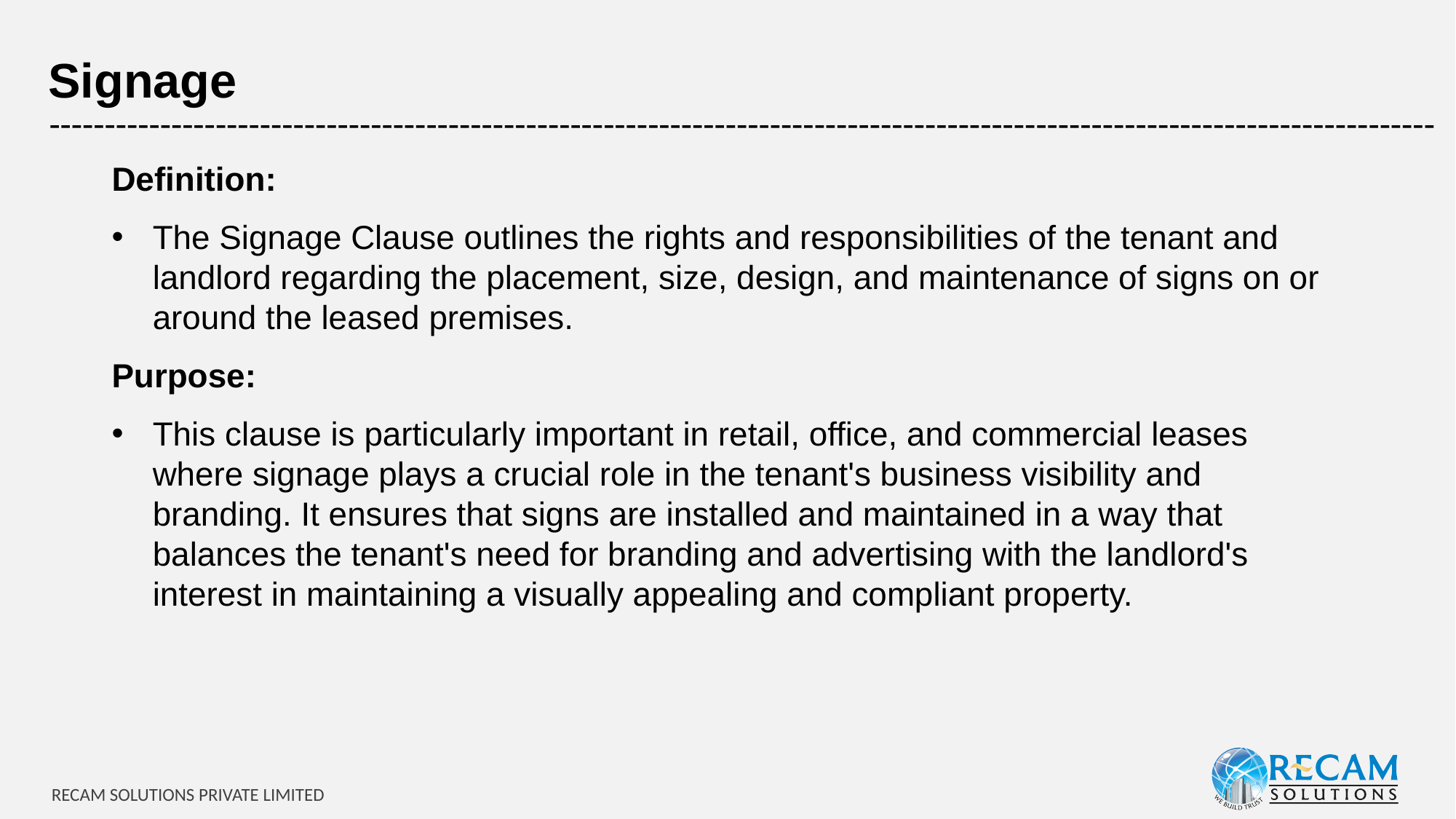

Signage
-----------------------------------------------------------------------------------------------------------------------------
Definition:
The Signage Clause outlines the rights and responsibilities of the tenant and landlord regarding the placement, size, design, and maintenance of signs on or around the leased premises.
Purpose:
This clause is particularly important in retail, office, and commercial leases where signage plays a crucial role in the tenant's business visibility and branding. It ensures that signs are installed and maintained in a way that balances the tenant's need for branding and advertising with the landlord's interest in maintaining a visually appealing and compliant property.
RECAM SOLUTIONS PRIVATE LIMITED